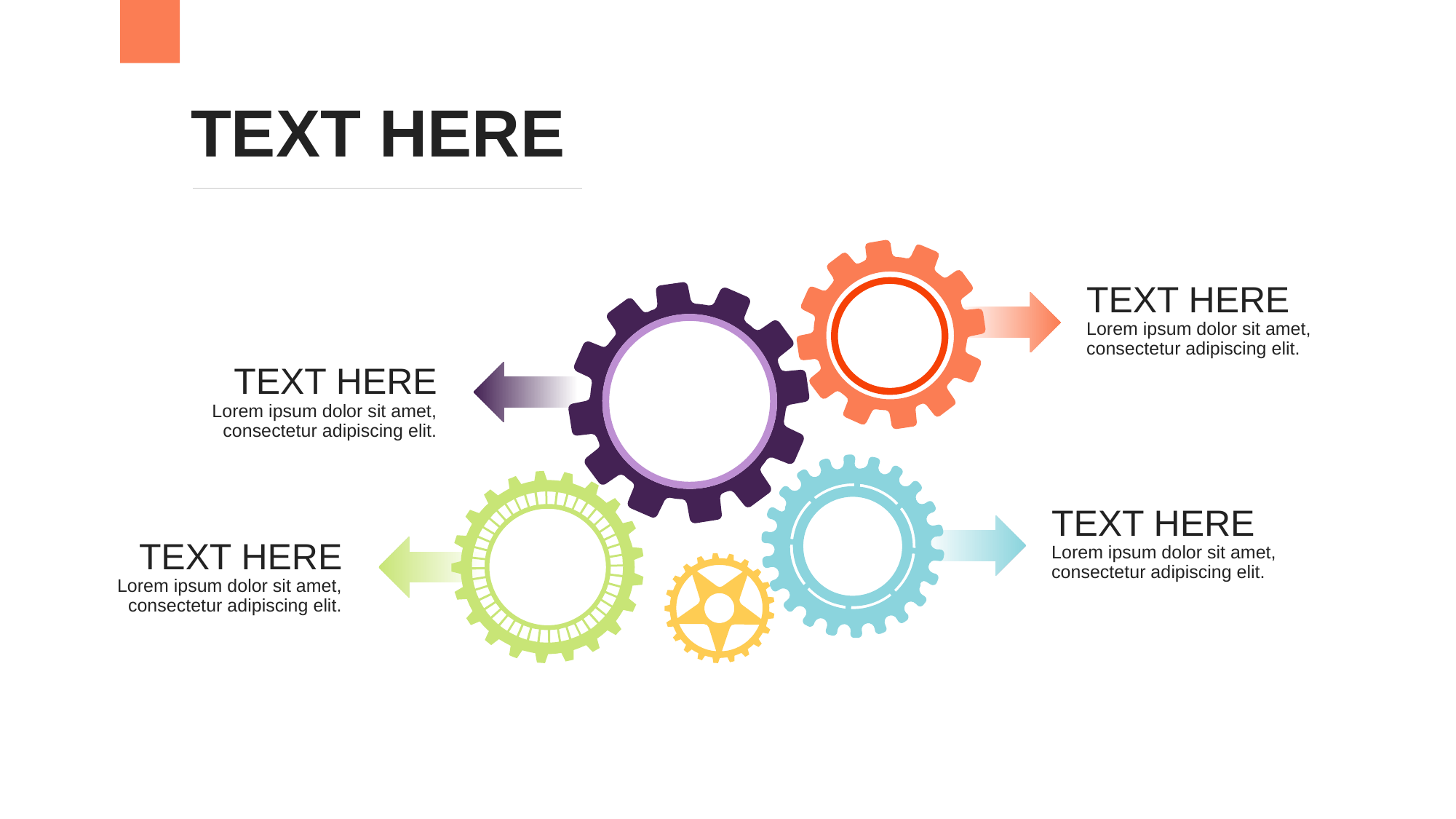

TEXT HERE

TEXT HERE
Lorem ipsum dolor sit amet, consectetur adipiscing elit.

TEXT HERE
Lorem ipsum dolor sit amet, consectetur adipiscing elit.

TEXT HERE
Lorem ipsum dolor sit amet, consectetur adipiscing elit.

TEXT HERE
Lorem ipsum dolor sit amet, consectetur adipiscing elit.